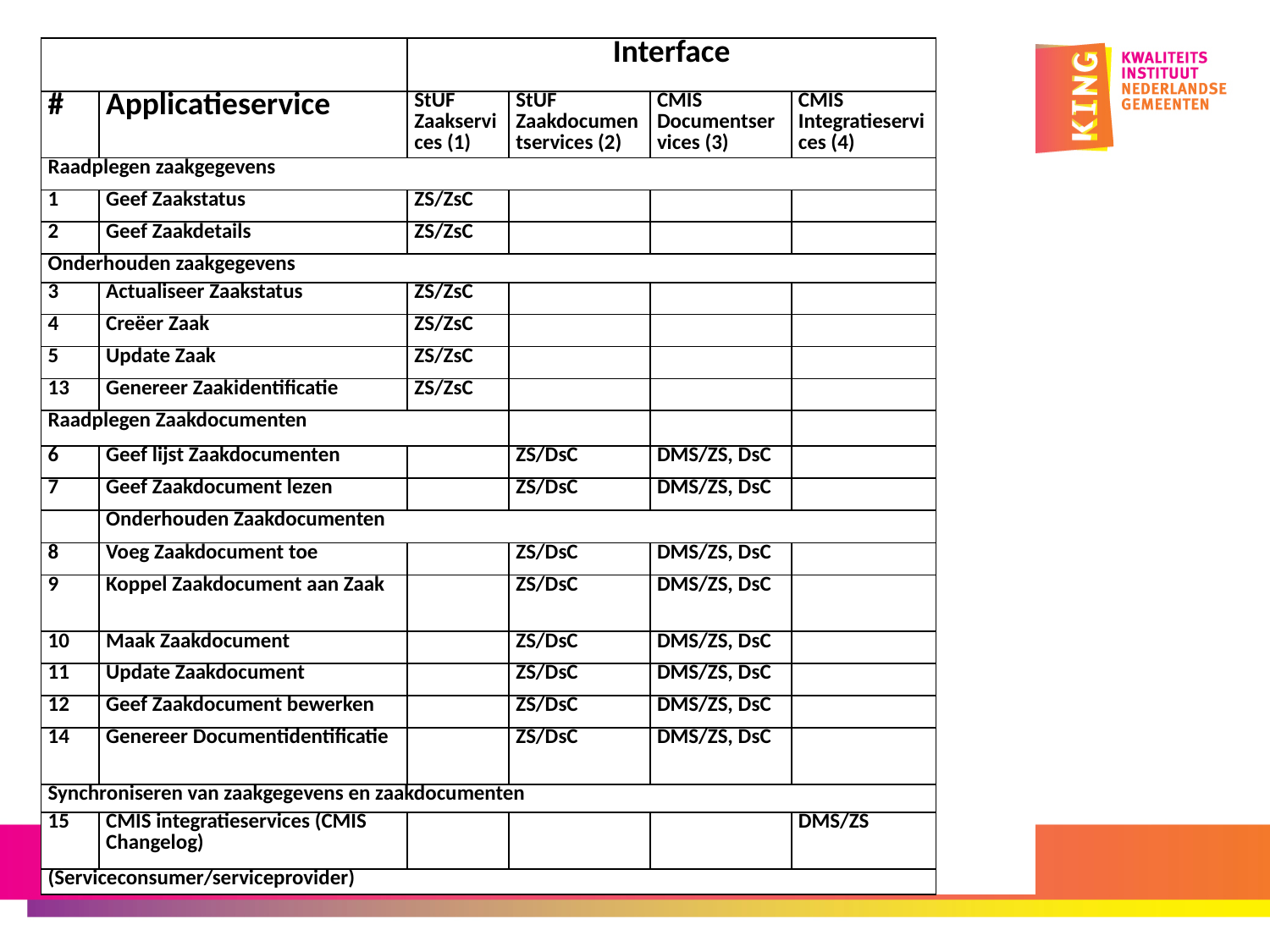

|  |  | Interface |  |  |  |  |
| --- | --- | --- | --- | --- | --- | --- |
| # | Applicatieservice | StUF Zaakservices (1) | StUF Zaakdocumentservices (2) | CMIS Documentservices (3) | CMIS Integratieservices (4) |  |
| Raadplegen zaakgegevens |  |  |  |  |  |  |
| 1 | Geef Zaakstatus | ZS/ZsC |  |  |  |  |
| 2 | Geef Zaakdetails | ZS/ZsC |  |  |  |  |
| Onderhouden zaakgegevens |  |  |  |  |  |  |
| 3 | Actualiseer Zaakstatus | ZS/ZsC |  |  |  |  |
| 4 | Creëer Zaak | ZS/ZsC |  |  |  |  |
| 5 | Update Zaak | ZS/ZsC |  |  |  |  |
| 13 | Genereer Zaakidentificatie | ZS/ZsC |  |  |  |  |
| Raadplegen Zaakdocumenten |  |  |  |  |  |  |
| 6 | Geef lijst Zaakdocumenten |  | ZS/DsC | DMS/ZS, DsC |  |  |
| 7 | Geef Zaakdocument lezen |  | ZS/DsC | DMS/ZS, DsC |  |  |
|  | Onderhouden Zaakdocumenten |  |  |  |  |  |
| 8 | Voeg Zaakdocument toe |  | ZS/DsC | DMS/ZS, DsC |  |  |
| 9 | Koppel Zaakdocument aan Zaak |  | ZS/DsC | DMS/ZS, DsC |  |  |
| 10 | Maak Zaakdocument |  | ZS/DsC | DMS/ZS, DsC |  |  |
| 11 | Update Zaakdocument |  | ZS/DsC | DMS/ZS, DsC |  |  |
| 12 | Geef Zaakdocument bewerken |  | ZS/DsC | DMS/ZS, DsC |  |  |
| 14 | Genereer Documentidentificatie |  | ZS/DsC | DMS/ZS, DsC |  |  |
| Synchroniseren van zaakgegevens en zaakdocumenten |  |  |  |  |  |  |
| 15 | CMIS integratieservices (CMIS Changelog) |  |  |  | DMS/ZS |  |
| (Serviceconsumer/serviceprovider) |  |  |  |  |  |  |